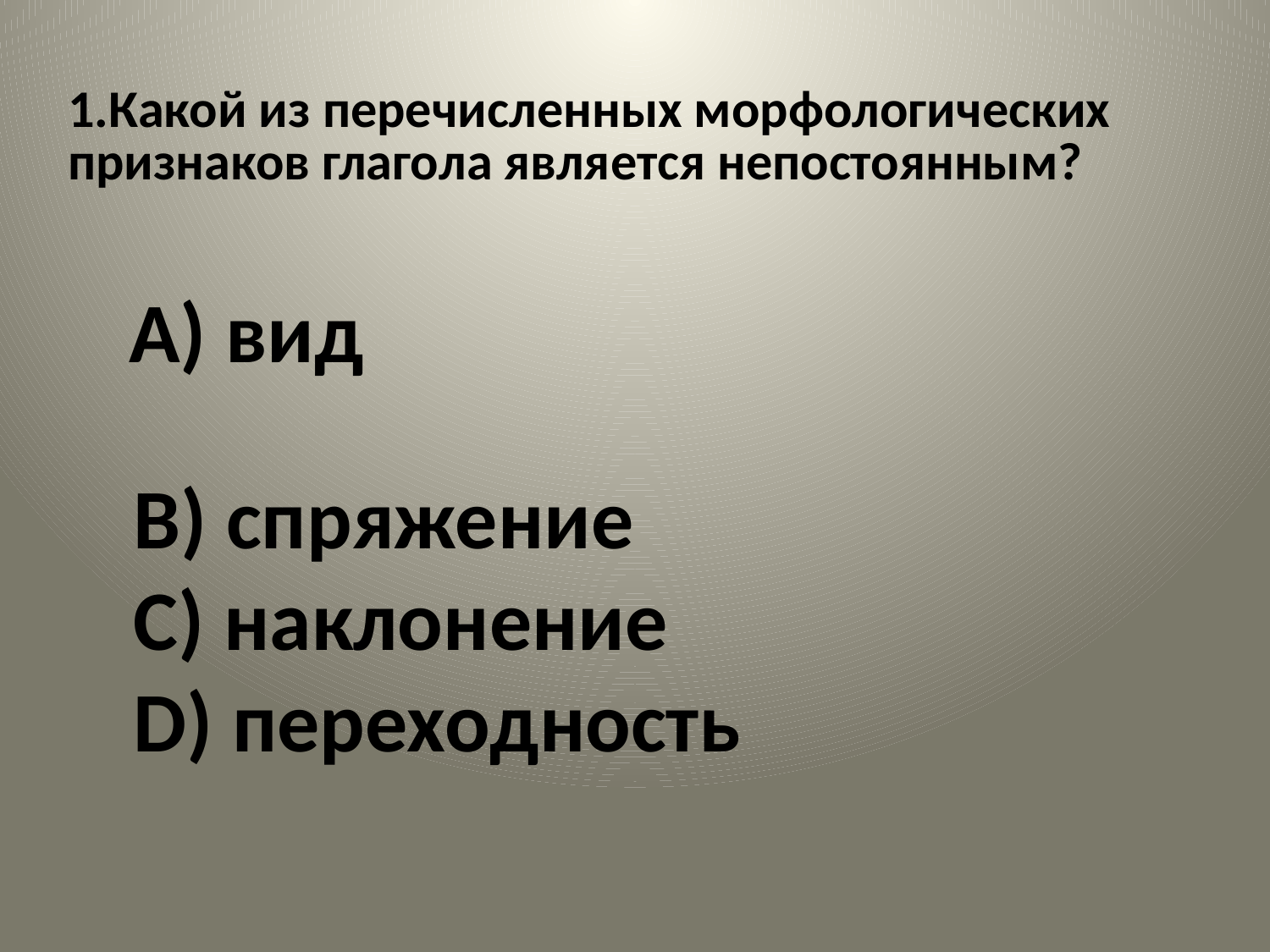

# 1.Какой из перечисленных морфологических признаков глагола является непостоянным?

   A) вид
   B) спряжение
   C) наклонение
   D) переходность